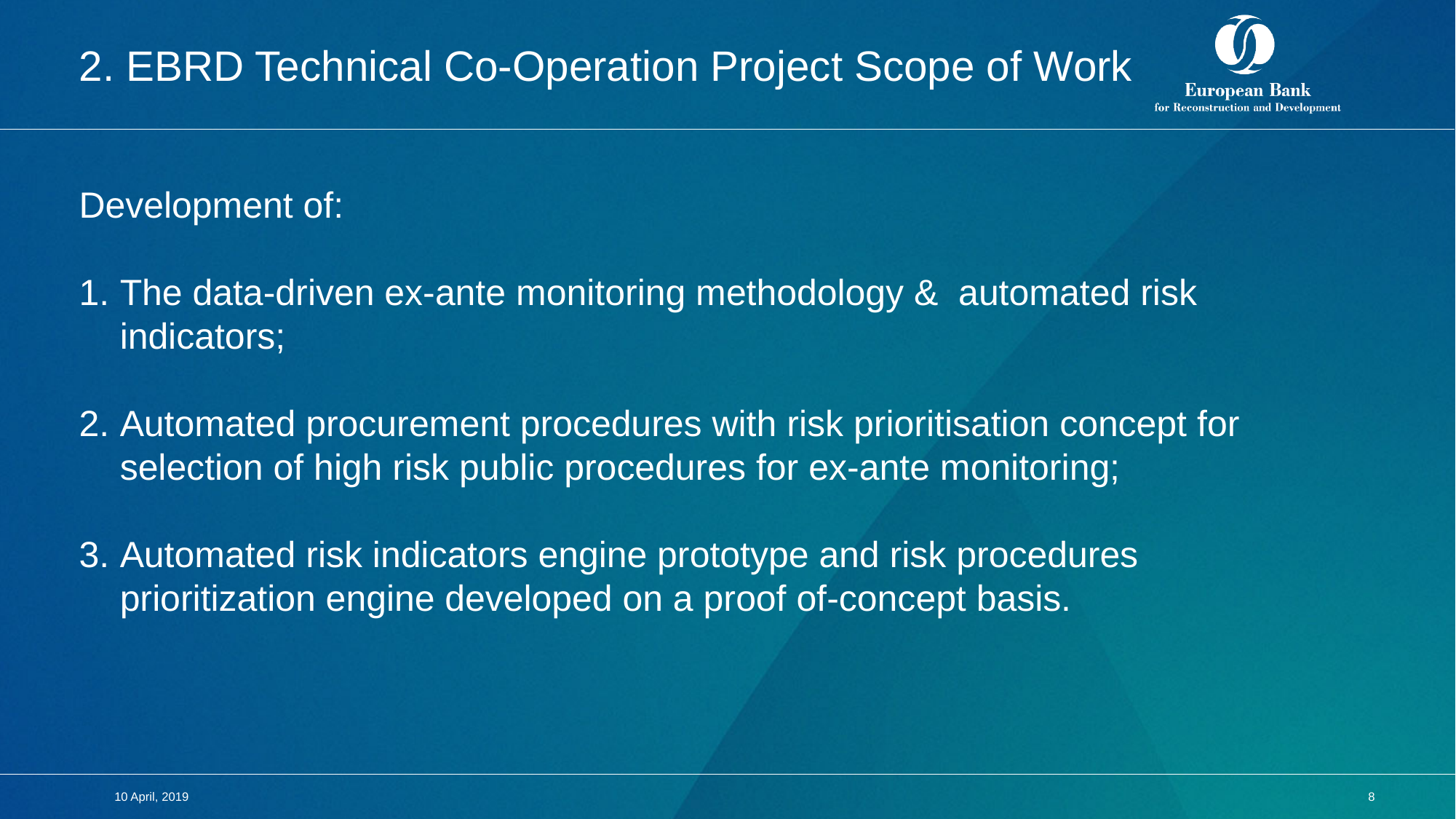

# 2. EBRD Technical Co-Operation Project Scope of Work

Development of:

The data-driven ex-ante monitoring methodology &  automated risk indicators;

Automated procurement procedures with risk prioritisation concept for selection of high risk public procedures for ex-ante monitoring;

Automated risk indicators engine prototype and risk procedures prioritization engine developed on a proof of-concept basis.

10 April, 2019
8